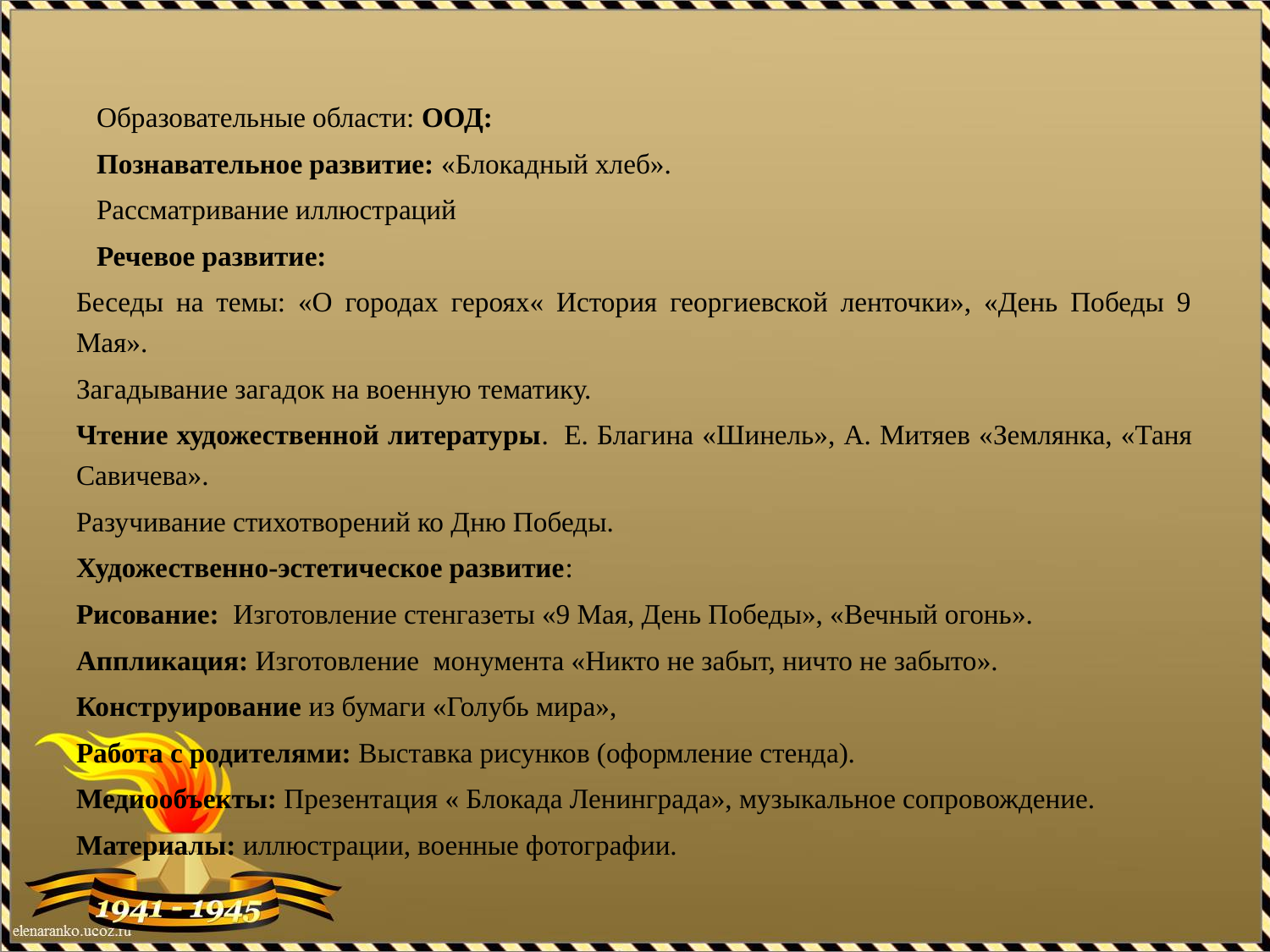

Образовательные области: ООД:
Познавательное развитие: «Блокадный хлеб».
Рассматривание иллюстраций
Речевое развитие:
Беседы на темы: «О городах героях« История георгиевской ленточки», «День Победы 9 Мая».
Загадывание загадок на военную тематику.
Чтение художественной литературы.  Е. Благина «Шинель», А. Митяев «Землянка, «Таня Савичева».
Разучивание стихотворений ко Дню Победы.
Художественно-эстетическое развитие:
Рисование:  Изготовление стенгазеты «9 Мая, День Победы», «Вечный огонь».
Аппликация: Изготовление  монумента «Никто не забыт, ничто не забыто».
Конструирование из бумаги «Голубь мира»,
Работа с родителями: Выставка рисунков (оформление стенда).
Медиообъекты: Презентация « Блокада Ленинграда», музыкальное сопровождение.
Материалы: иллюстрации, военные фотографии.